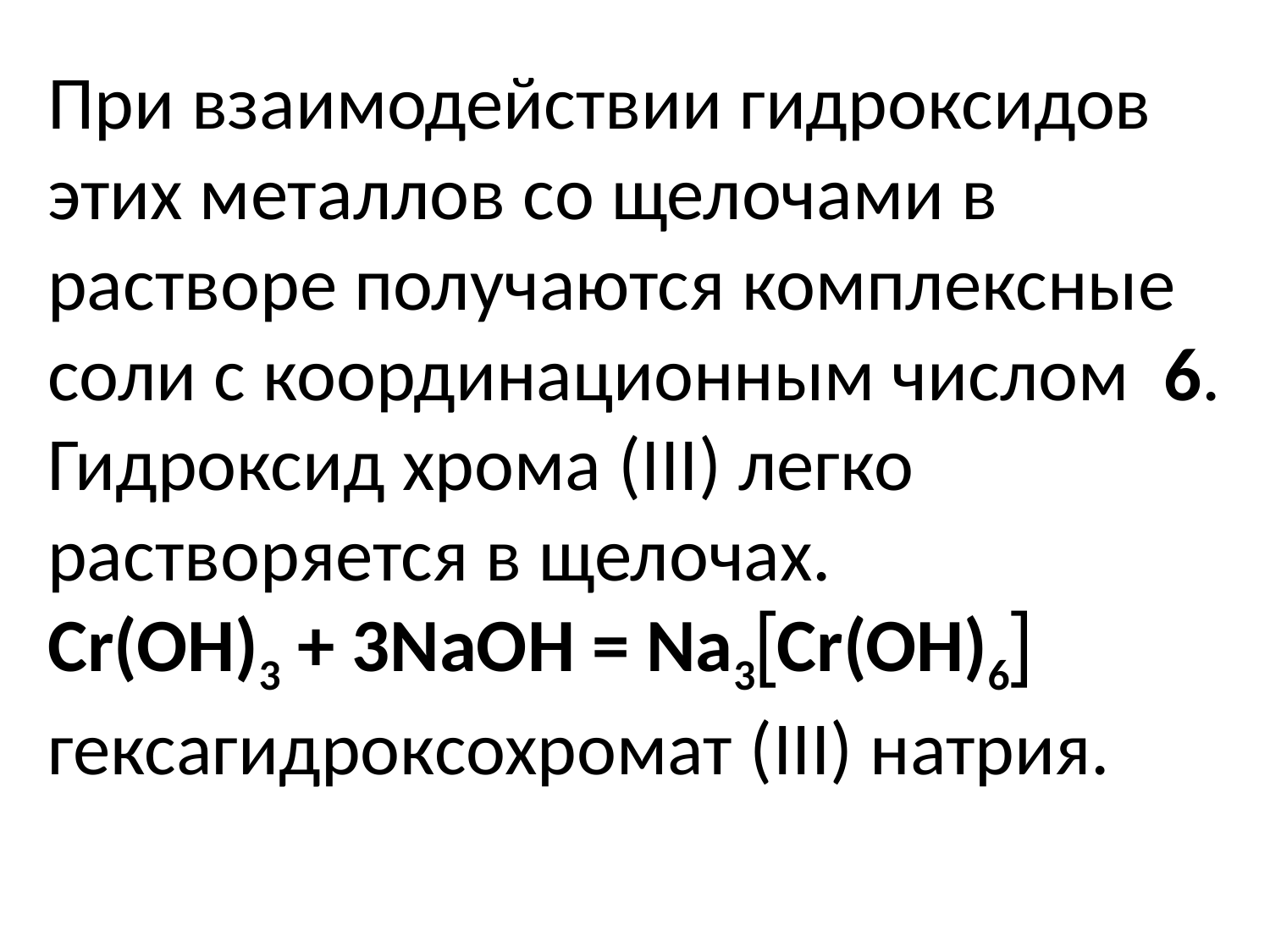

# При взаимодействии гидроксидов этих металлов со щелочами в растворе получаются комплексные соли с координационным числом  6. Гидроксид хрома (III) легко растворяется в щелочах. Cr(OH)3 + 3NaOH = Na3[Cr(OH)6] гексагидроксохромат (III) натрия.